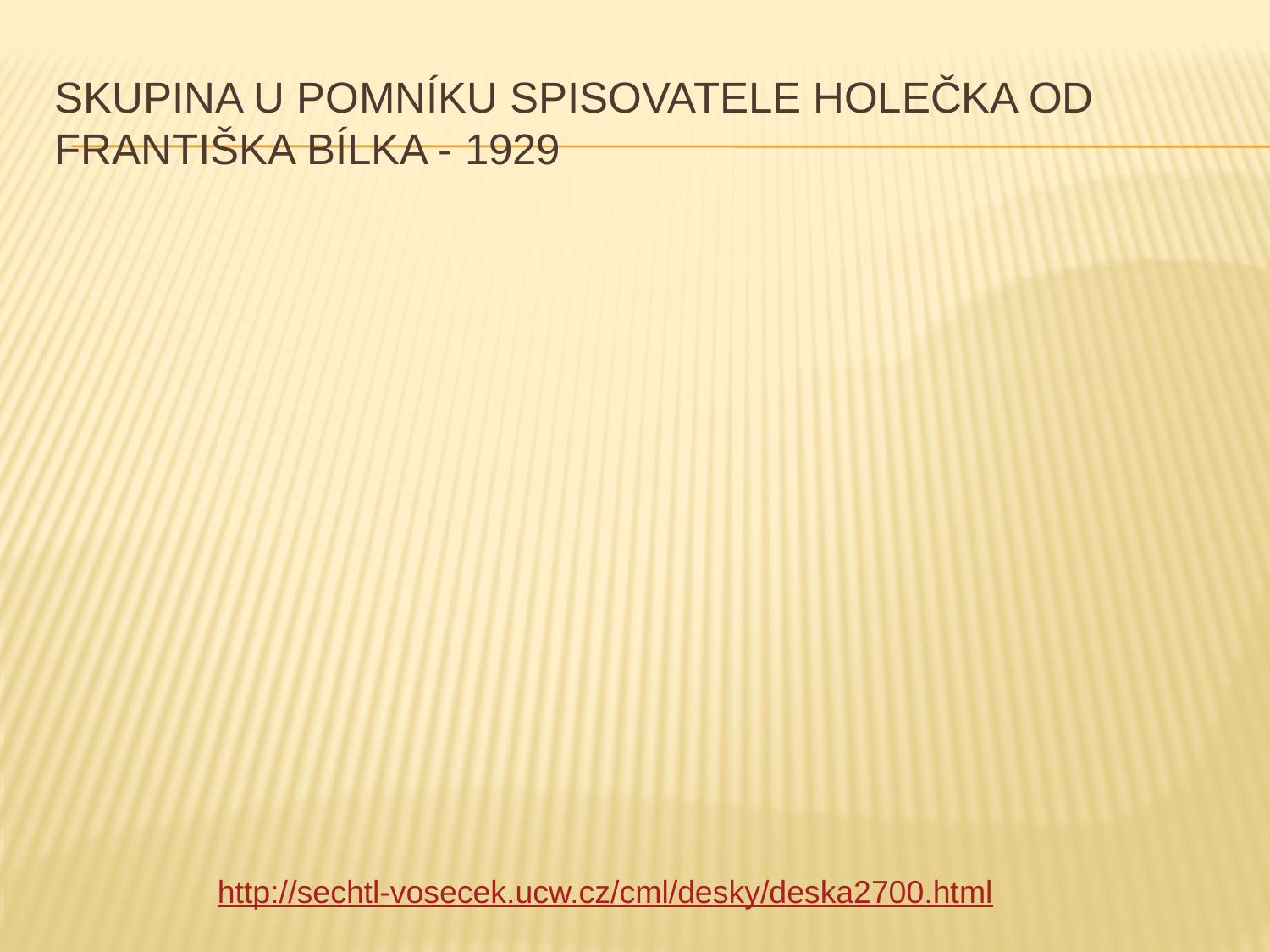

# Skupina u pomníku spisovatele Holečka od Františka Bílka - 1929

http://sechtl-vosecek.ucw.cz/cml/desky/deska2700.html